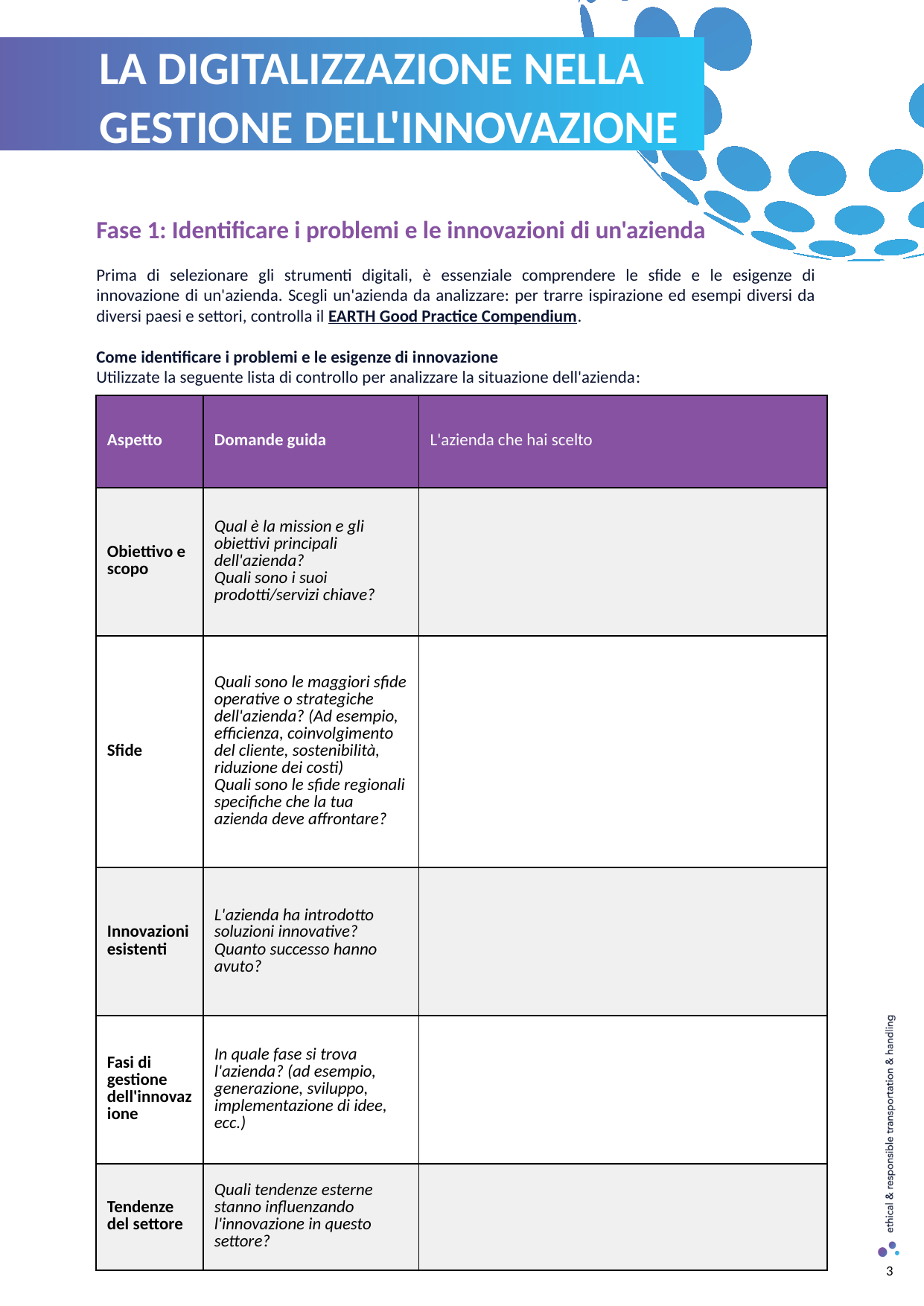

LA DIGITALIZZAZIONE NELLA GESTIONE DELL'INNOVAZIONE
Fase 1: Identificare i problemi e le innovazioni di un'azienda

Prima di selezionare gli strumenti digitali, è essenziale comprendere le sfide e le esigenze di innovazione di un'azienda. Scegli un'azienda da analizzare: per trarre ispirazione ed esempi diversi da diversi paesi e settori, controlla il EARTH Good Practice Compendium.

Come identificare i problemi e le esigenze di innovazione
Utilizzate la seguente lista di controllo per analizzare la situazione dell'azienda:

Example: One logistics company struggles with delivery delays and is exploring AI-driven route optimisation. Meanwhile, another logistics provider is dealing with warehouse congestion and is considering an automated inventory management system to improve storage efficiency and order fulfilment.
| Aspetto | Domande guida | L'azienda che hai scelto |
| --- | --- | --- |
| Obiettivo e scopo | Qual è la mission e gli obiettivi principali dell'azienda? Quali sono i suoi prodotti/servizi chiave? |  |
| Sfide | Quali sono le maggiori sfide operative o strategiche dell'azienda? (Ad esempio, efficienza, coinvolgimento del cliente, sostenibilità, riduzione dei costi) Quali sono le sfide regionali specifiche che la tua azienda deve affrontare? |  |
| Innovazioni esistenti | L'azienda ha introdotto soluzioni innovative? Quanto successo hanno avuto? |  |
| Fasi di gestione dell'innovazione | In quale fase si trova l'azienda? (ad esempio, generazione, sviluppo, implementazione di idee, ecc.) |  |
| Tendenze del settore | Quali tendenze esterne stanno influenzando l'innovazione in questo settore? |  |
3